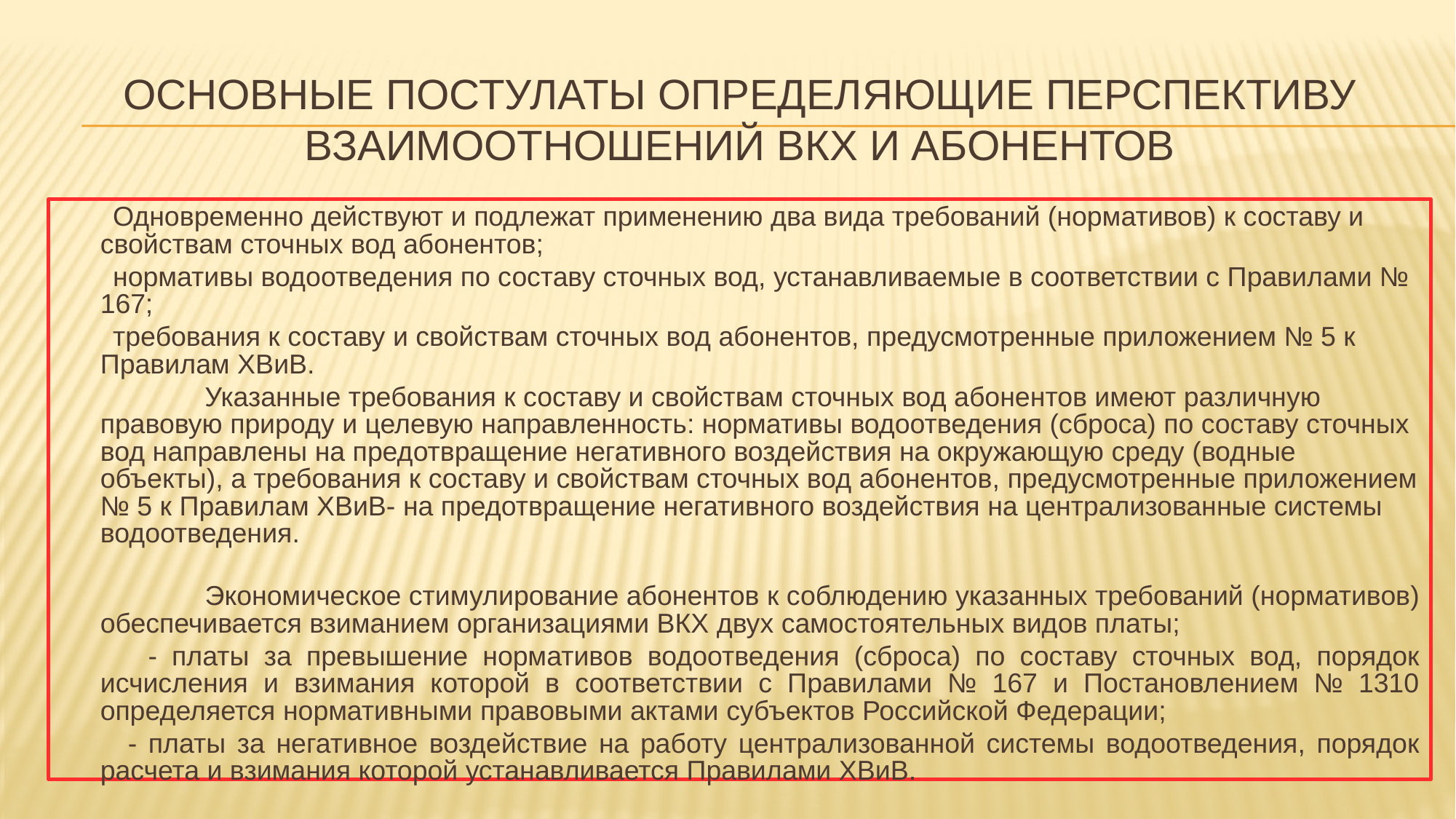

# Основные постулаты определяющие перспективу взаимоотношений ВКХ и абонентов
       Одновременно действуют и подлежат применению два вида требований (нормативов) к составу и свойствам сточных вод абонентов;
       нормативы водоотведения по составу сточных вод, устанавливаемые в соответствии с Правилами № 167;
       требования к составу и свойствам сточных вод абонентов, предусмотренные приложением № 5 к Правилам ХВиВ.
                   Указанные требования к составу и свойствам сточных вод абонентов имеют различную правовую природу и целевую направленность: нормативы водоотведения (сброса) по составу сточных вод направлены на предотвращение негативного воздействия на окружающую среду (водные объекты), а требования к составу и свойствам сточных вод абонентов, предусмотренные приложением № 5 к Правилам ХВиВ- на предотвращение негативного воздействия на централизованные системы водоотведения.

                   Экономическое стимулирование абонентов к соблюдению указанных требований (нормативов) обеспечивается взиманием организациями ВКХ двух самостоятельных видов платы;
      - платы за превышение нормативов водоотведения (сброса) по составу сточных вод, порядок исчисления и взимания которой в соответствии с Правилами № 167 и Постановлением № 1310 определяется нормативными правовыми актами субъектов Российской Федерации;
      - платы за негативное воздействие на работу централизованной системы водоотведения, порядок расчета и взимания которой устанавливается Правилами ХВиВ.